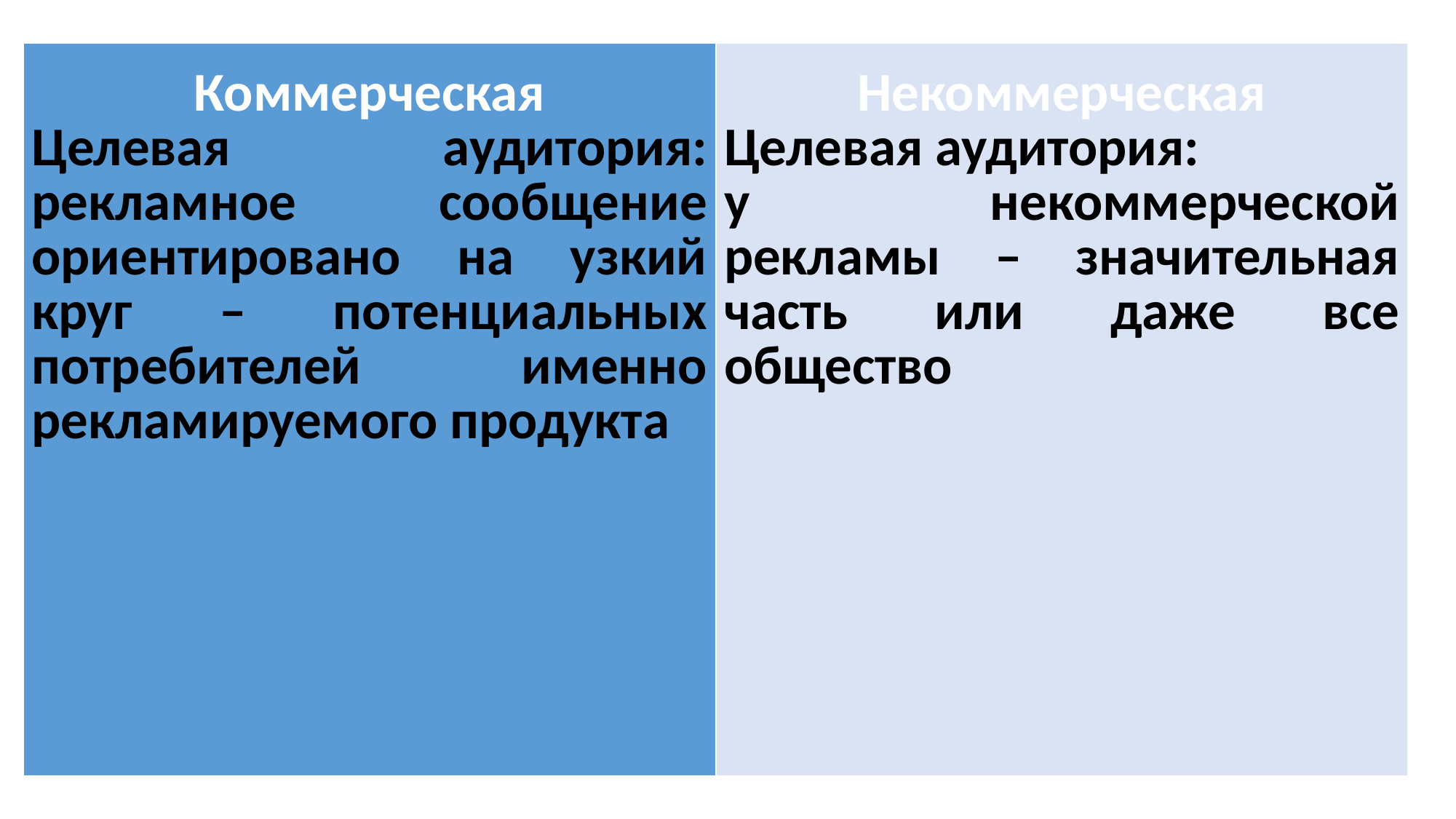

| Коммерческая Целевая аудитория: рекламное сообщение ориентировано на узкий круг – потенциальных потребителей именно рекламируемого продукта | Некоммерческая Целевая аудитория: у некоммерческой рекламы – значительная часть или даже все общество |
| --- | --- |